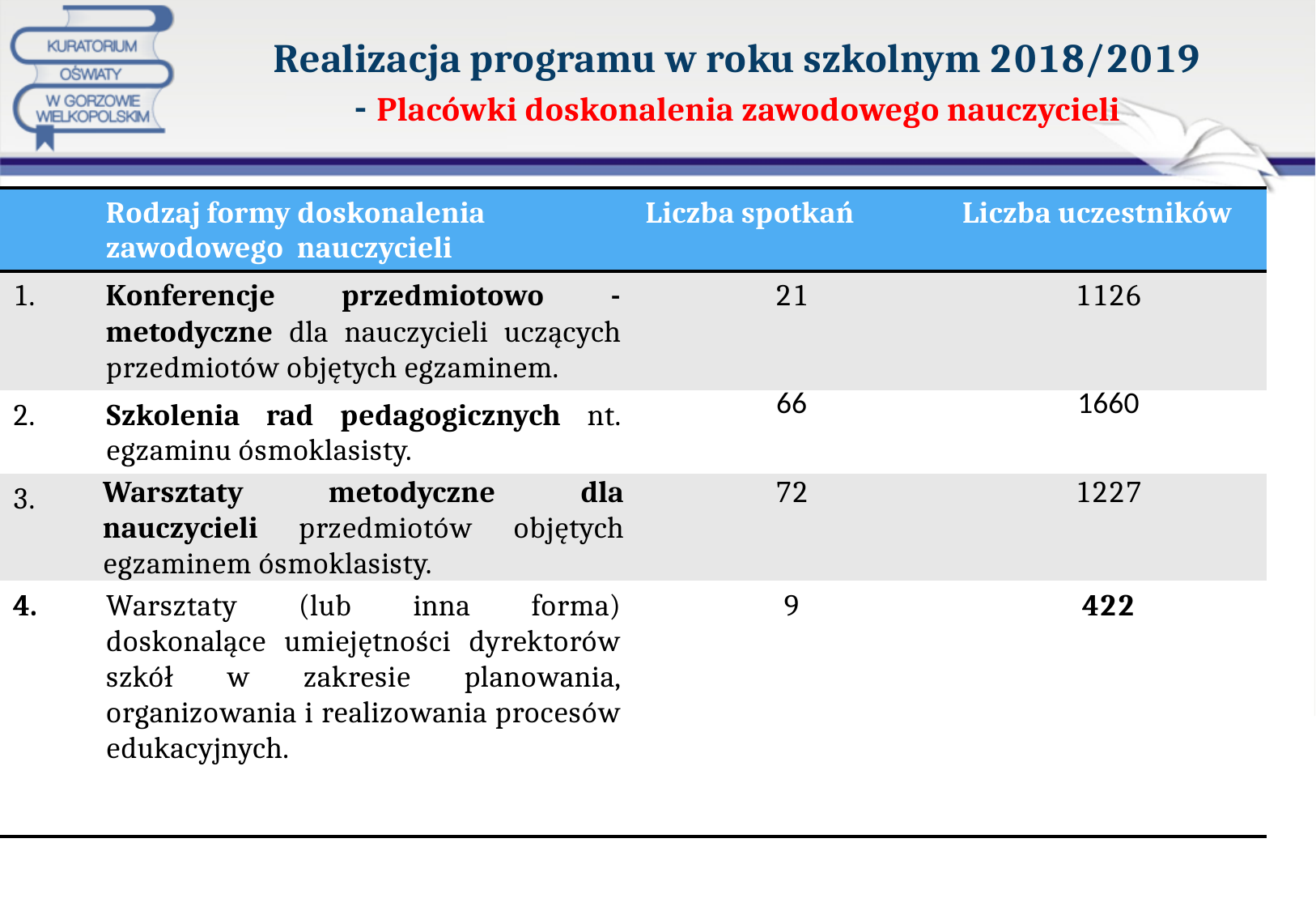

# Realizacja programu w roku szkolnym 2018/2019 - Placówki doskonalenia zawodowego nauczycieli
|  | Rodzaj formy doskonalenia zawodowego nauczycieli | Liczba spotkań | Liczba uczestników |
| --- | --- | --- | --- |
| 1. | Konferencje przedmiotowo -metodyczne dla nauczycieli uczących przedmiotów objętych egzaminem. | 21 | 1126 |
| 2. | Szkolenia rad pedagogicznych nt. egzaminu ósmoklasisty. | 66 | 1660 |
| 3. | Warsztaty metodyczne dla nauczycieli przedmiotów objętych egzaminem ósmoklasisty. | 72 | 1227 |
| 4. | Warsztaty (lub inna forma) doskonalące umiejętności dyrektorów szkół w zakresie planowania, organizowania i realizowania procesów edukacyjnych. | 9 | 422 |
Placówki doskonalenia zawodowego nauczycieli: